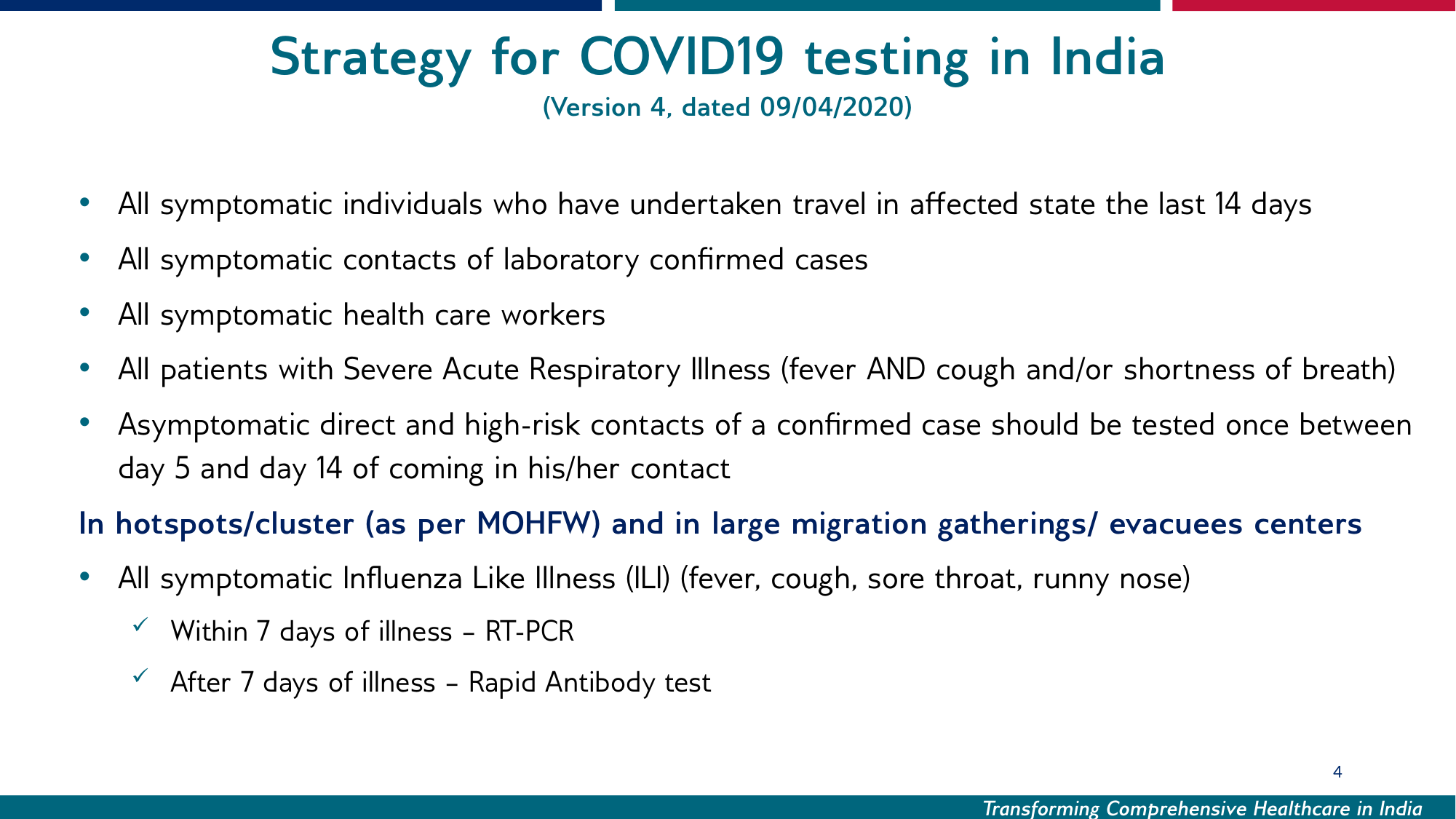

# Strategy for COVID19 testing in India (Version 4, dated 09/04/2020)
All symptomatic individuals who have undertaken travel in affected state the last 14 days
All symptomatic contacts of laboratory confirmed cases
All symptomatic health care workers
All patients with Severe Acute Respiratory Illness (fever AND cough and/or shortness of breath)
Asymptomatic direct and high-risk contacts of a confirmed case should be tested once between day 5 and day 14 of coming in his/her contact
In hotspots/cluster (as per MOHFW) and in large migration gatherings/ evacuees centers
All symptomatic Influenza Like Illness (ILI) (fever, cough, sore throat, runny nose)
Within 7 days of illness – RT-PCR
After 7 days of illness – Rapid Antibody test

4